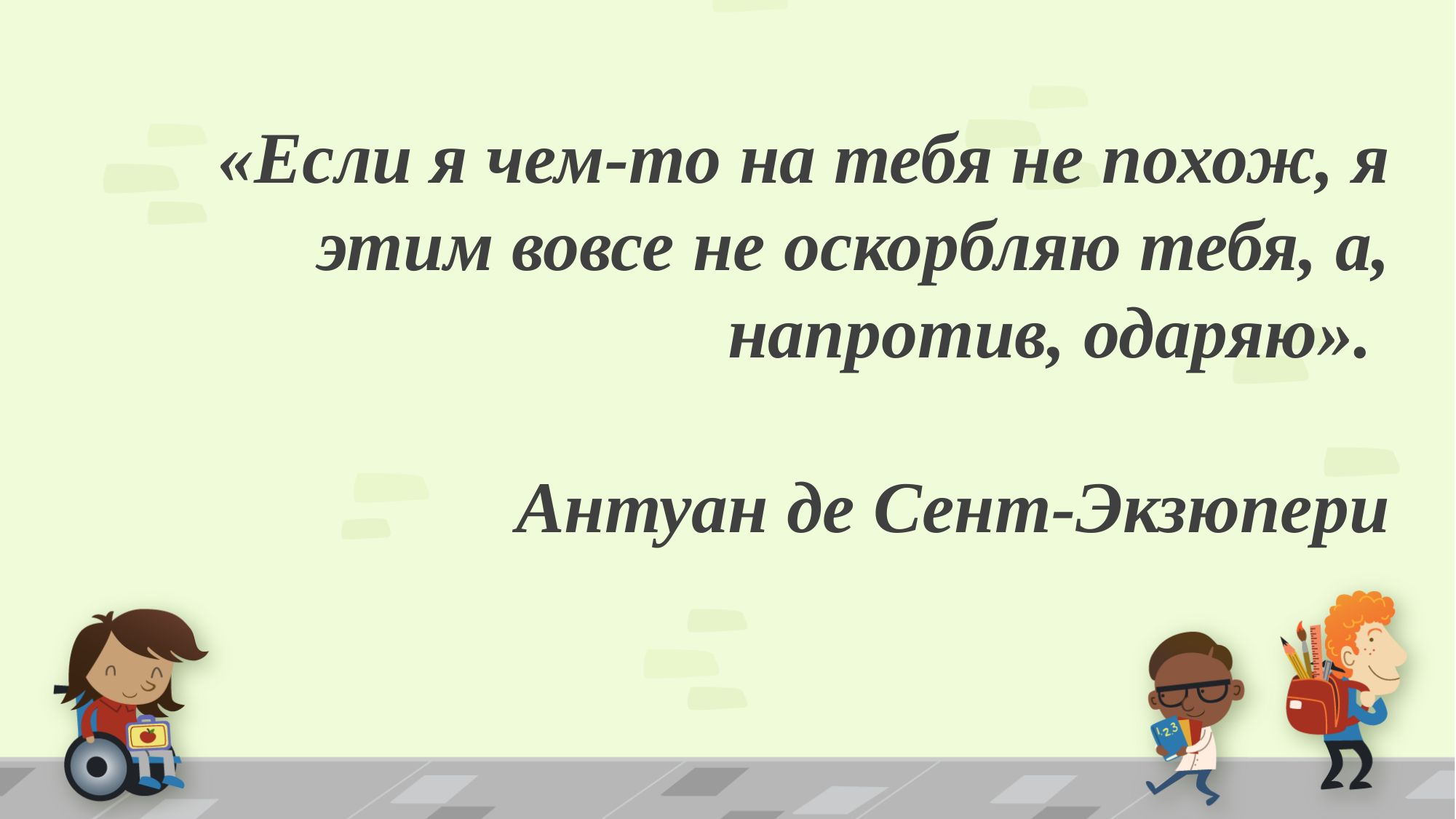

«Если я чем-то на тебя не похож, я этим вовсе не оскорбляю тебя, а, напротив, одаряю».

Антуан де Сент-Экзюпери